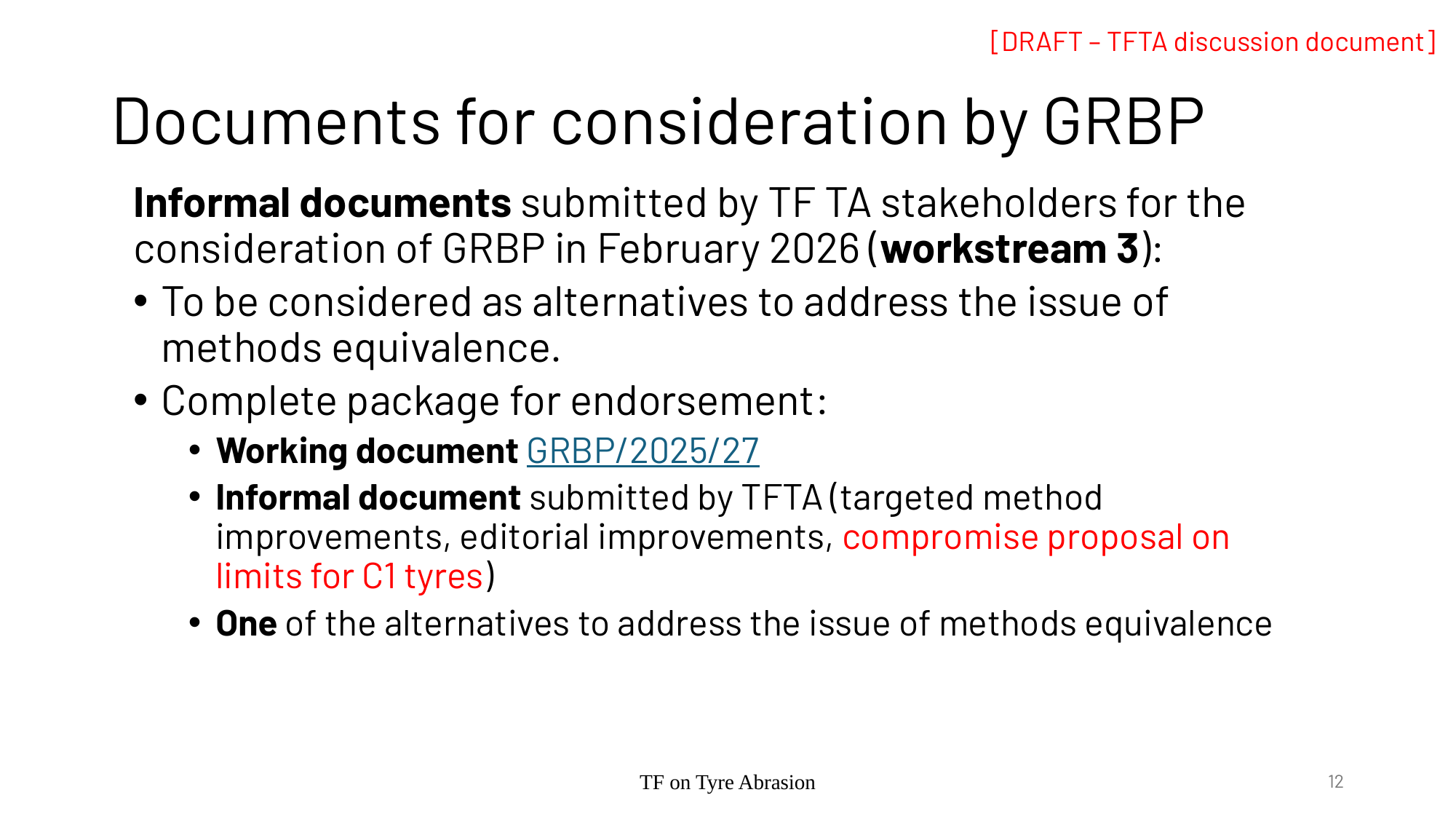

[DRAFT – TFTA discussion document]
# Documents for consideration by GRBP
Informal documents submitted by TF TA stakeholders for the consideration of GRBP in February 2026 (workstream 3):
To be considered as alternatives to address the issue of methods equivalence.
Complete package for endorsement:
Working document GRBP/2025/27
Informal document submitted by TFTA (targeted method improvements, editorial improvements, compromise proposal on limits for C1 tyres)
One of the alternatives to address the issue of methods equivalence

TF on Tyre Abrasion
12